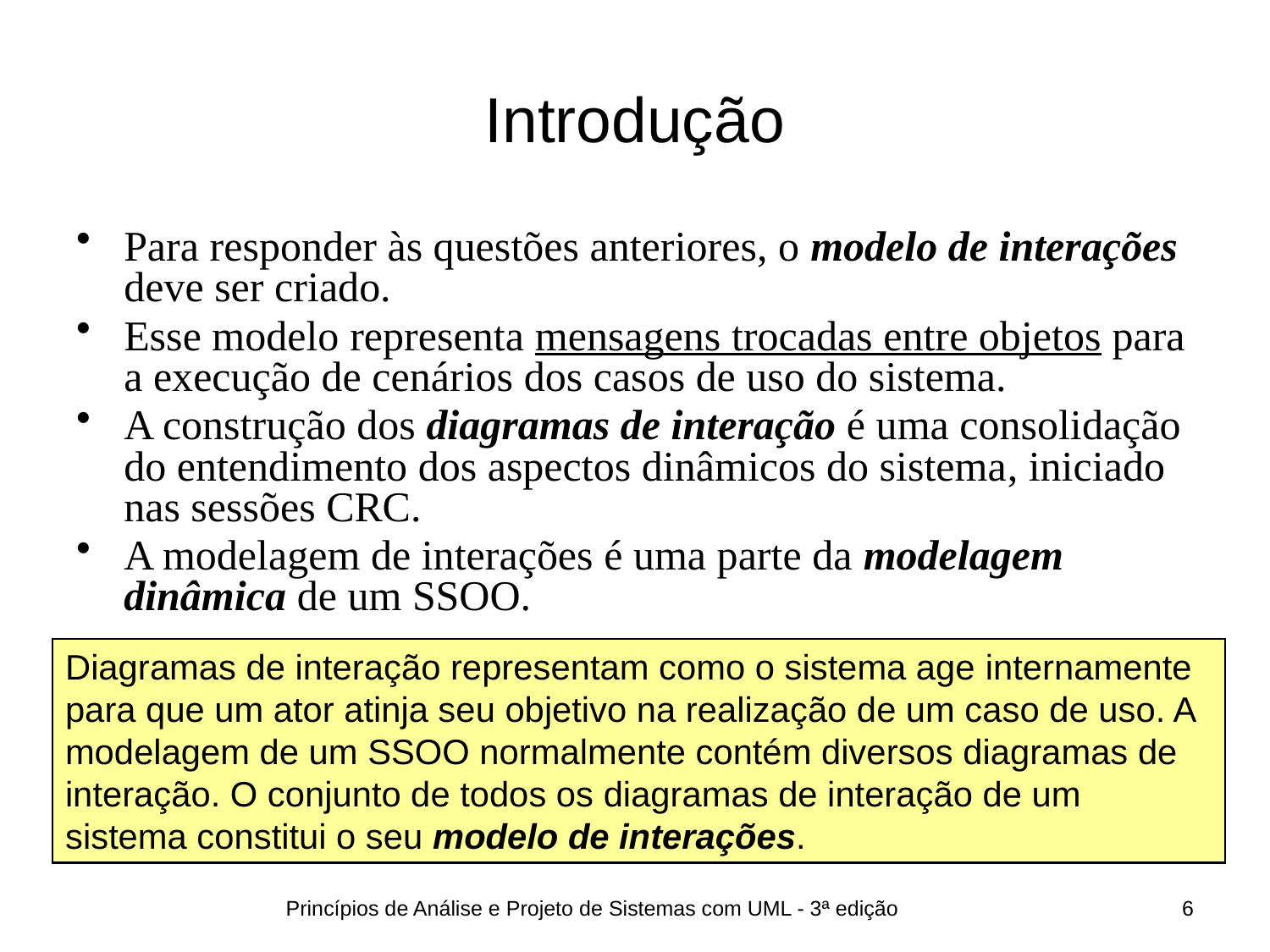

# Introdução
Para responder às questões anteriores, o modelo de interações deve ser criado.
Esse modelo representa mensagens trocadas entre objetos para a execução de cenários dos casos de uso do sistema.
A construção dos diagramas de interação é uma consolidação do entendimento dos aspectos dinâmicos do sistema, iniciado nas sessões CRC.
A modelagem de interações é uma parte da modelagem dinâmica de um SSOO.
Diagramas de interação representam como o sistema age internamente para que um ator atinja seu objetivo na realização de um caso de uso. A modelagem de um SSOO normalmente contém diversos diagramas de interação. O conjunto de todos os diagramas de interação de um sistema constitui o seu modelo de interações.
Princípios de Análise e Projeto de Sistemas com UML - 3ª edição
6